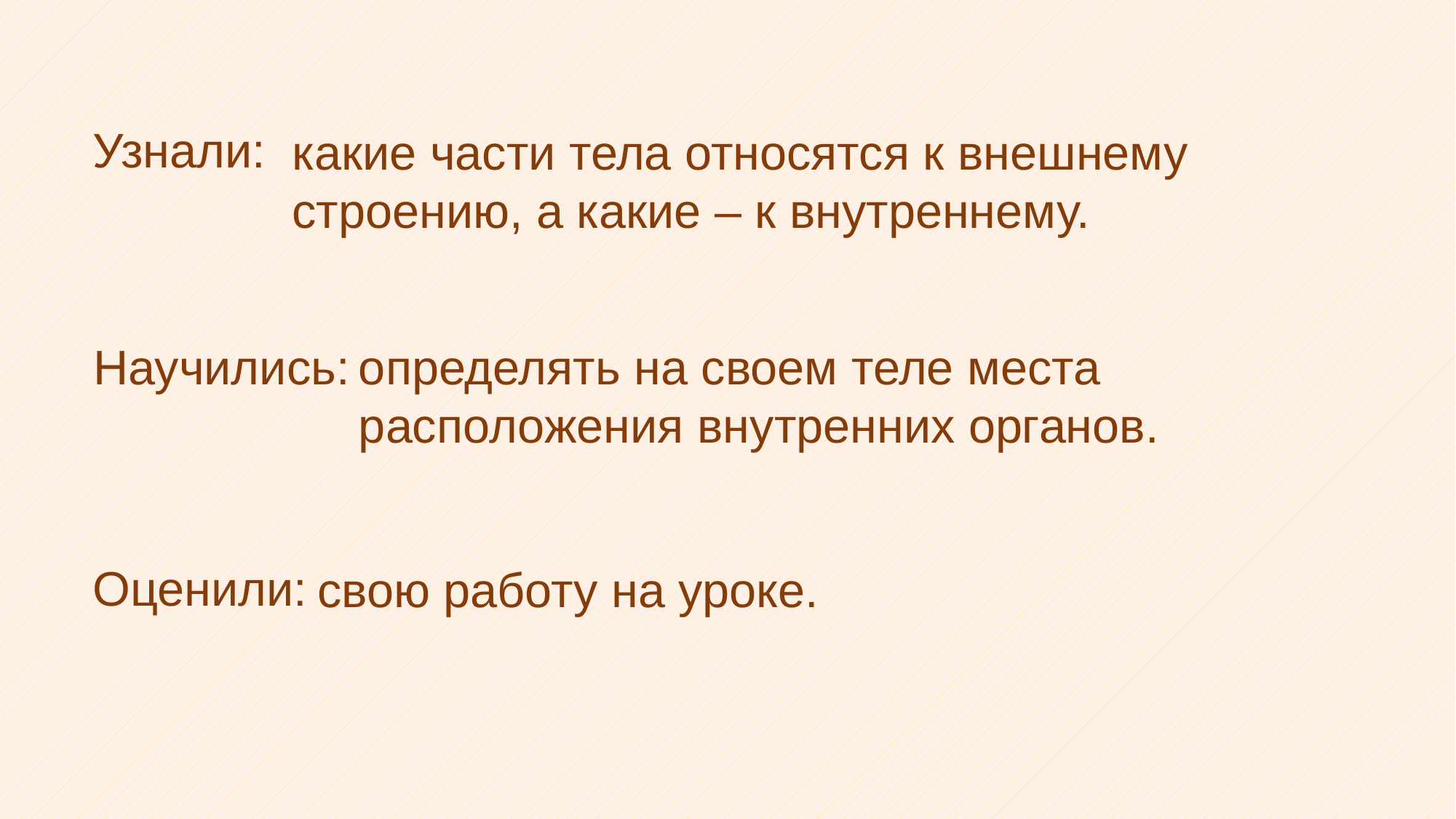

# Узнали:
какие части тела относятся к внешнему строению, а какие – к внутреннему.
Научились:
определять на своем теле места расположения внутренних органов.
Оценили:
свою работу на уроке.